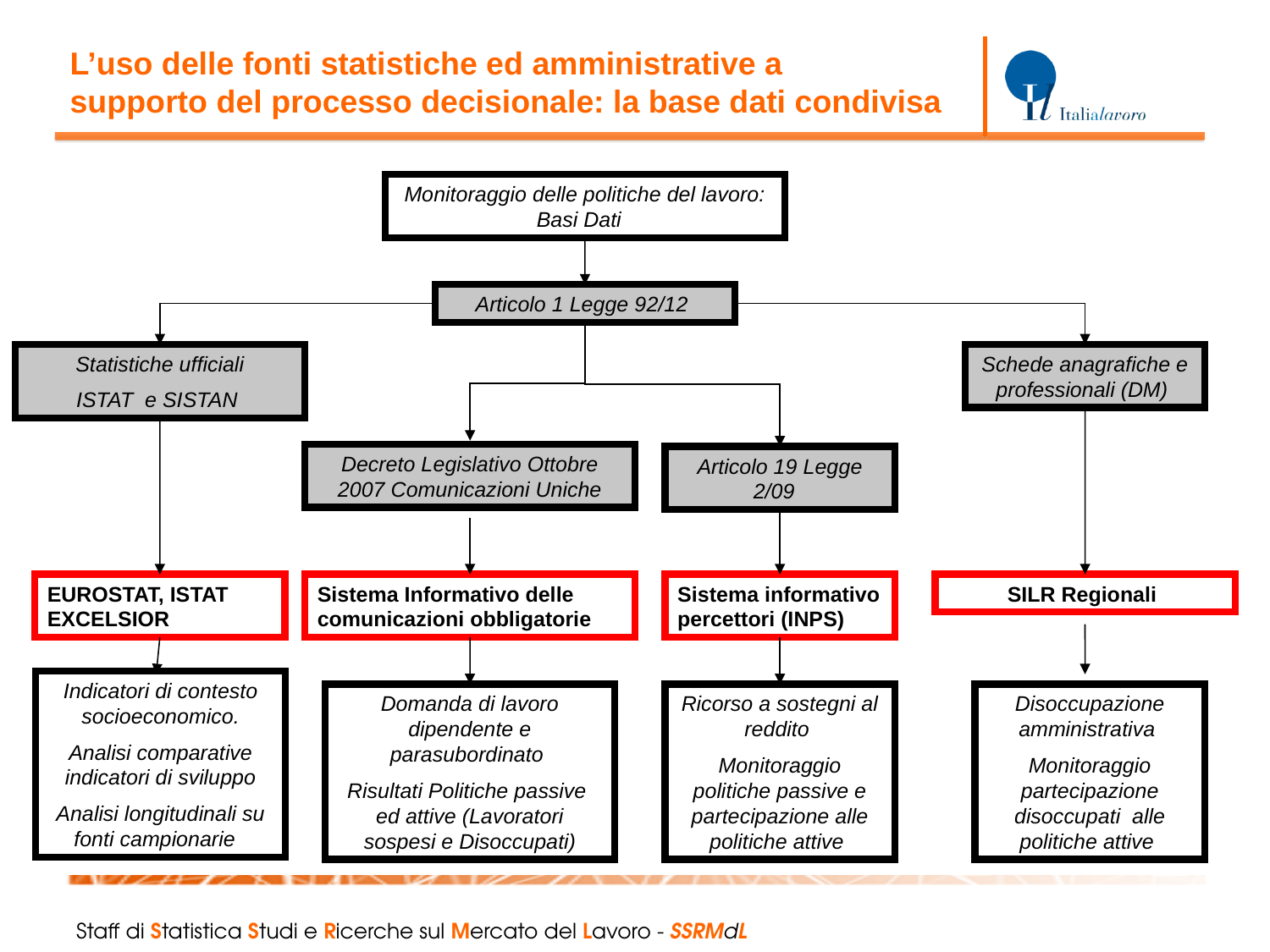

L’uso delle fonti statistiche ed amministrative a
supporto del processo decisionale: la base dati condivisa
Monitoraggio delle politiche del lavoro: Basi Dati
Articolo 1 Legge 92/12
Statistiche ufficiali
ISTAT  e SISTAN
Schede anagrafiche e professionali (DM)
Decreto Legislativo Ottobre 2007 Comunicazioni Uniche
Articolo 19 Legge 2/09
EUROSTAT, ISTAT  EXCELSIOR
Sistema Informativo delle comunicazioni obbligatorie
Sistema informativo percettori (INPS)
SILR Regionali

Indicatori di contesto socioeconomico.
Analisi comparative indicatori di sviluppo
Analisi longitudinali su fonti campionarie
Domanda di lavoro dipendente e parasubordinato
Risultati Politiche passive  ed attive (Lavoratori sospesi e Disoccupati)
Ricorso a sostegni al reddito
Monitoraggio politiche passive e partecipazione alle politiche attive
Disoccupazione amministrativa
Monitoraggio partecipazione disoccupati  alle politiche attive
Staff di Statistica Studi e Ricerche sul Mercato del Lavoro - SSRMdL